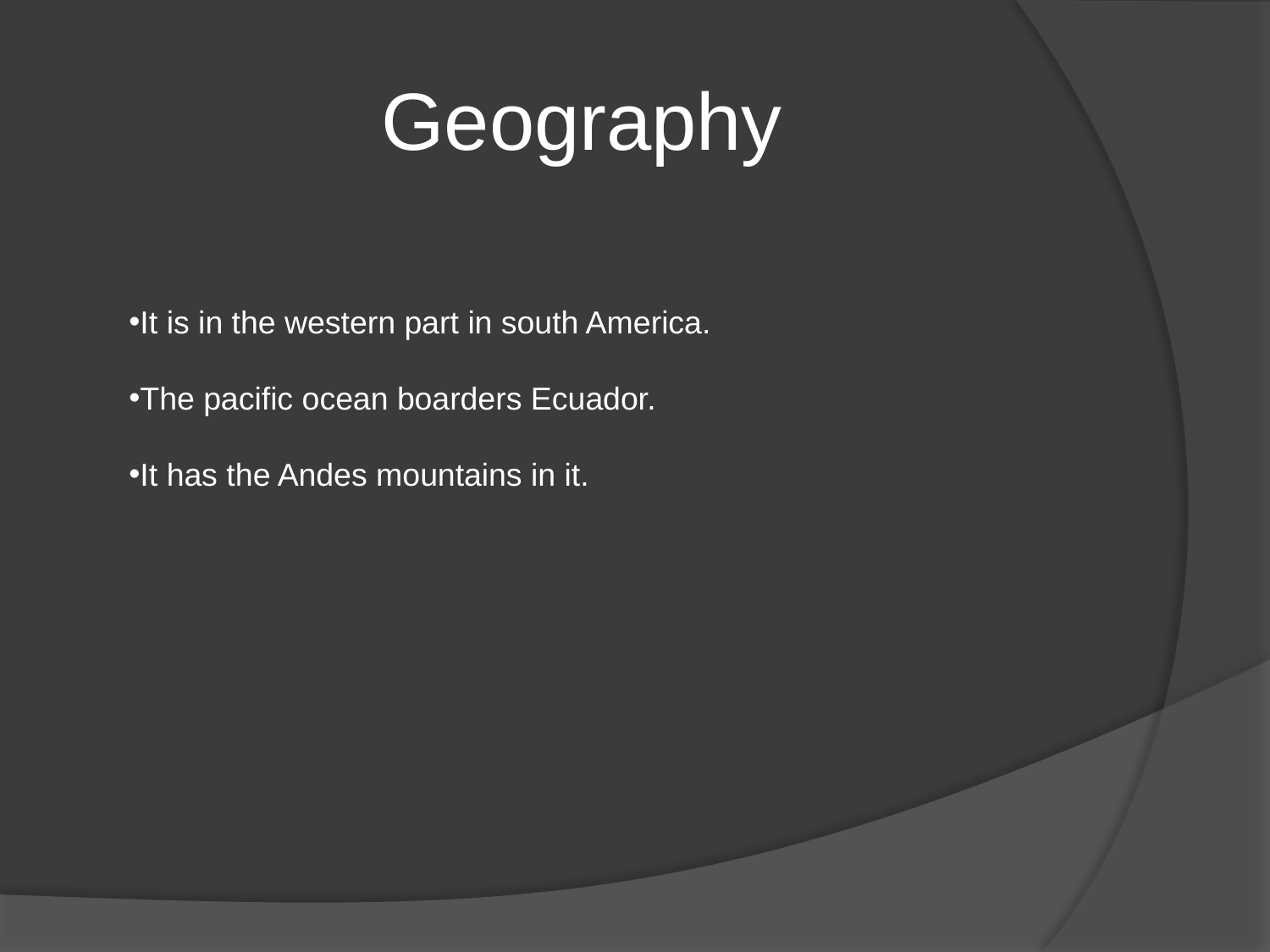

# Geography
It is in the western part in south America.

The pacific ocean boarders Ecuador.

It has the Andes mountains in it.